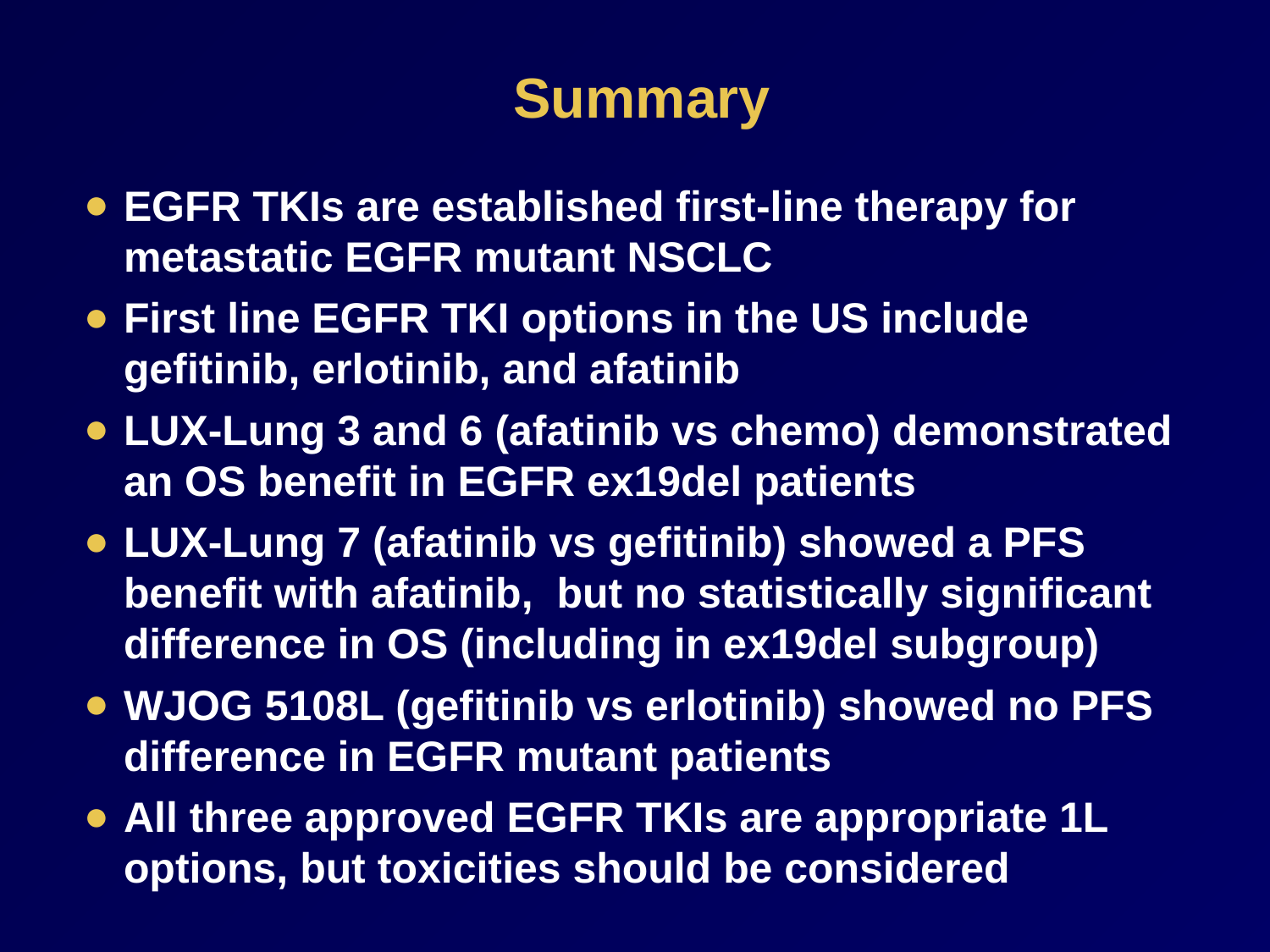

Summary
EGFR TKIs are established first-line therapy for metastatic EGFR mutant NSCLC
First line EGFR TKI options in the US include gefitinib, erlotinib, and afatinib
LUX-Lung 3 and 6 (afatinib vs chemo) demonstrated an OS benefit in EGFR ex19del patients
LUX-Lung 7 (afatinib vs gefitinib) showed a PFS benefit with afatinib,  but no statistically significant difference in OS (including in ex19del subgroup)
WJOG 5108L (gefitinib vs erlotinib) showed no PFS difference in EGFR mutant patients
All three approved EGFR TKIs are appropriate 1L options, but toxicities should be considered